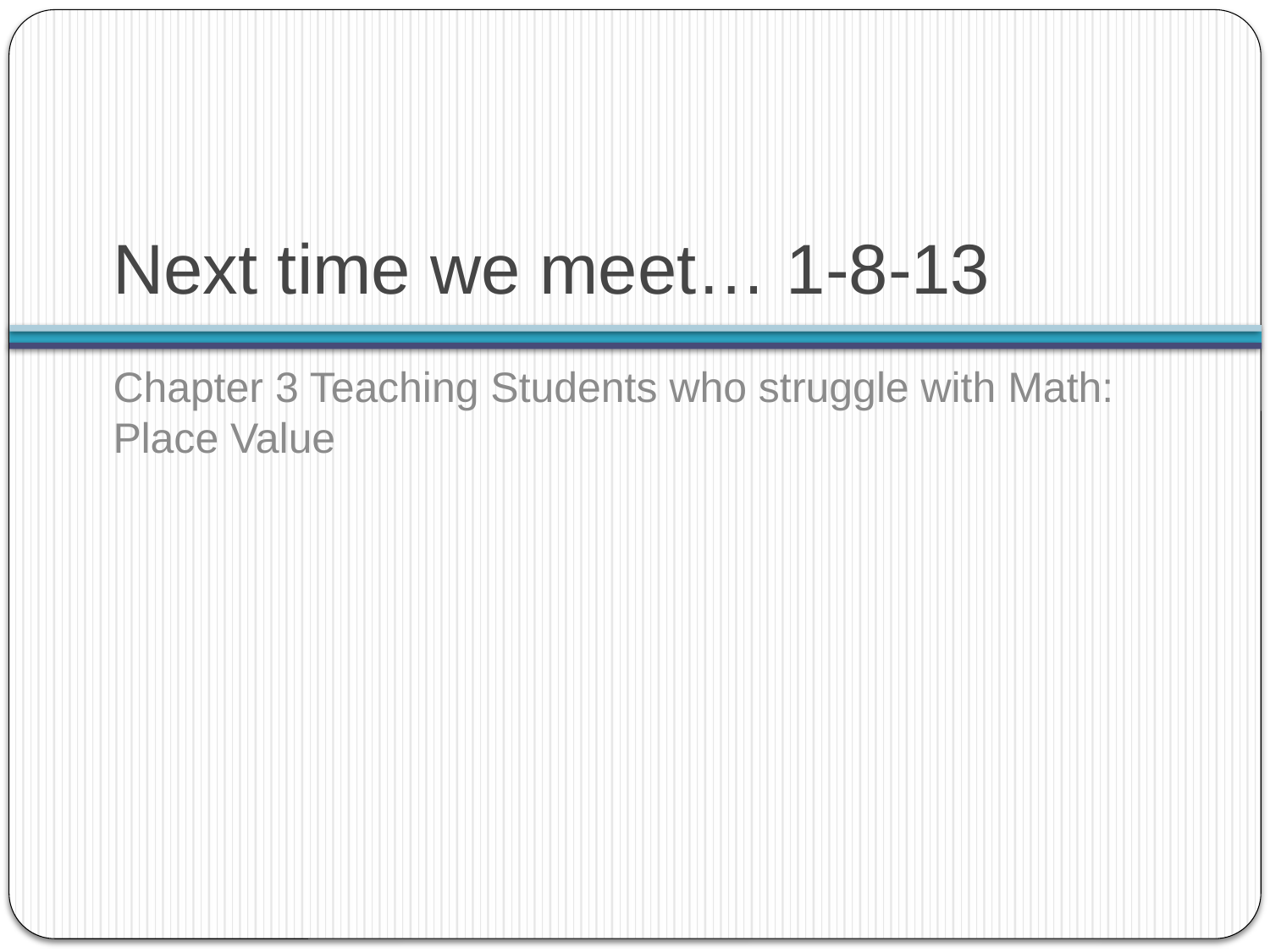

# Next time we meet… 1-8-13
Chapter 3 Teaching Students who struggle with Math: Place Value